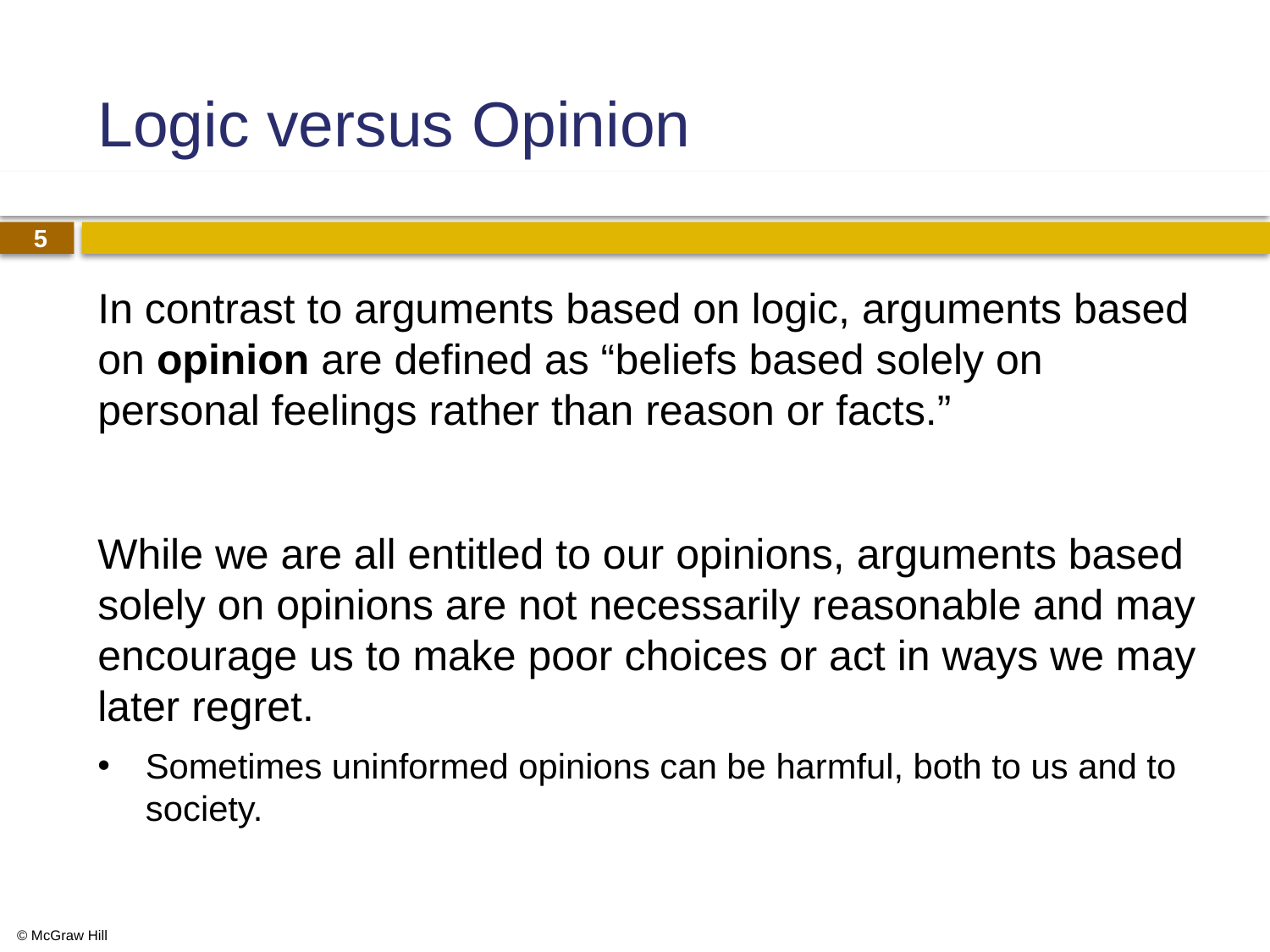

# Logic versus Opinion
In contrast to arguments based on logic, arguments based on opinion are defined as “beliefs based solely on personal feelings rather than reason or facts.”

While we are all entitled to our opinions, arguments based solely on opinions are not necessarily reasonable and may encourage us to make poor choices or act in ways we may later regret.
Sometimes uninformed opinions can be harmful, both to us and to society.